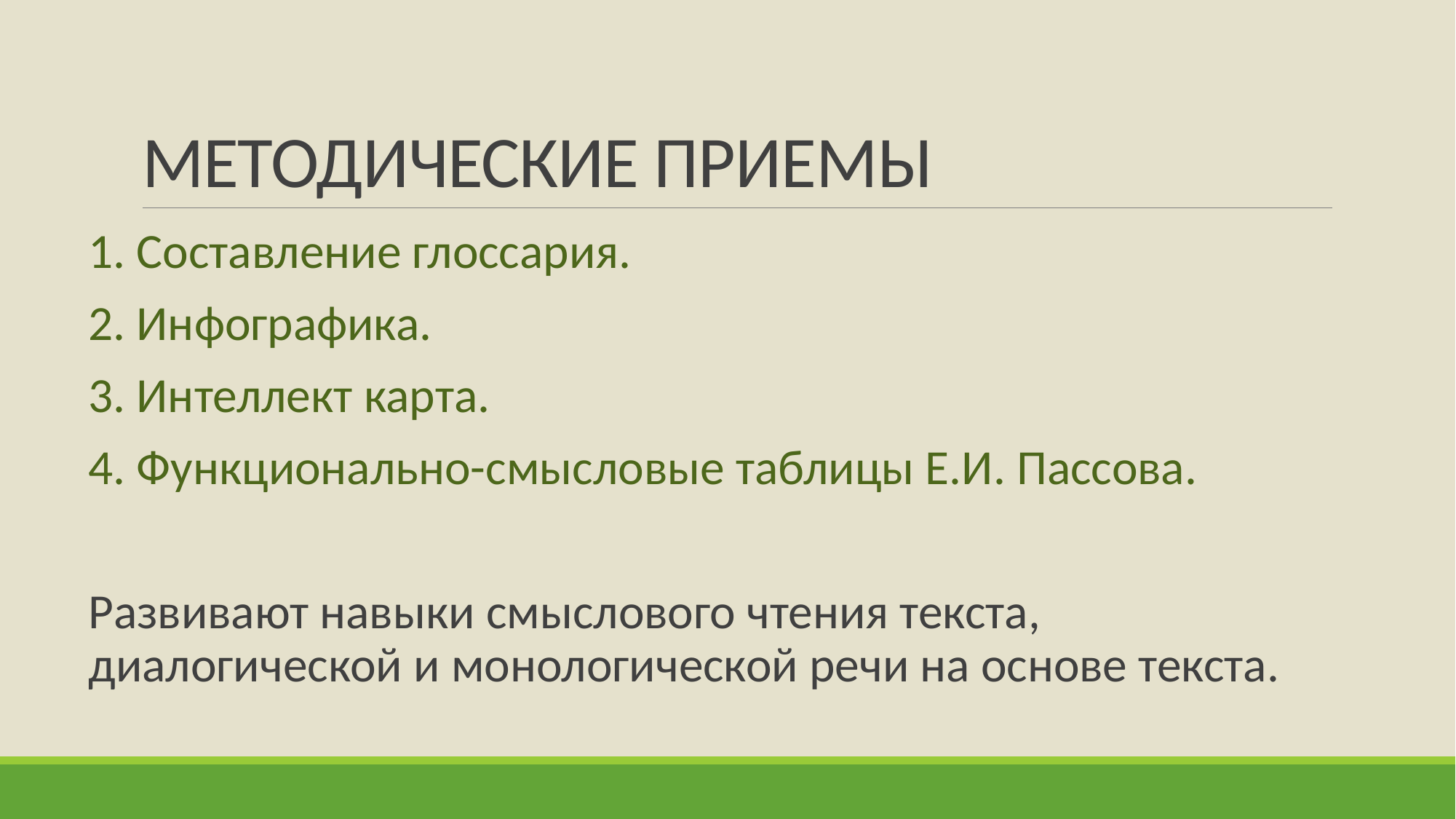

# МЕТОДИЧЕСКИЕ ПРИЕМЫ
1. Составление глоссария.
2. Инфографика.
3. Интеллект карта.
4. Функционально-смысловые таблицы Е.И. Пассова.

Развивают навыки смыслового чтения текста, диалогической и монологической речи на основе текста.